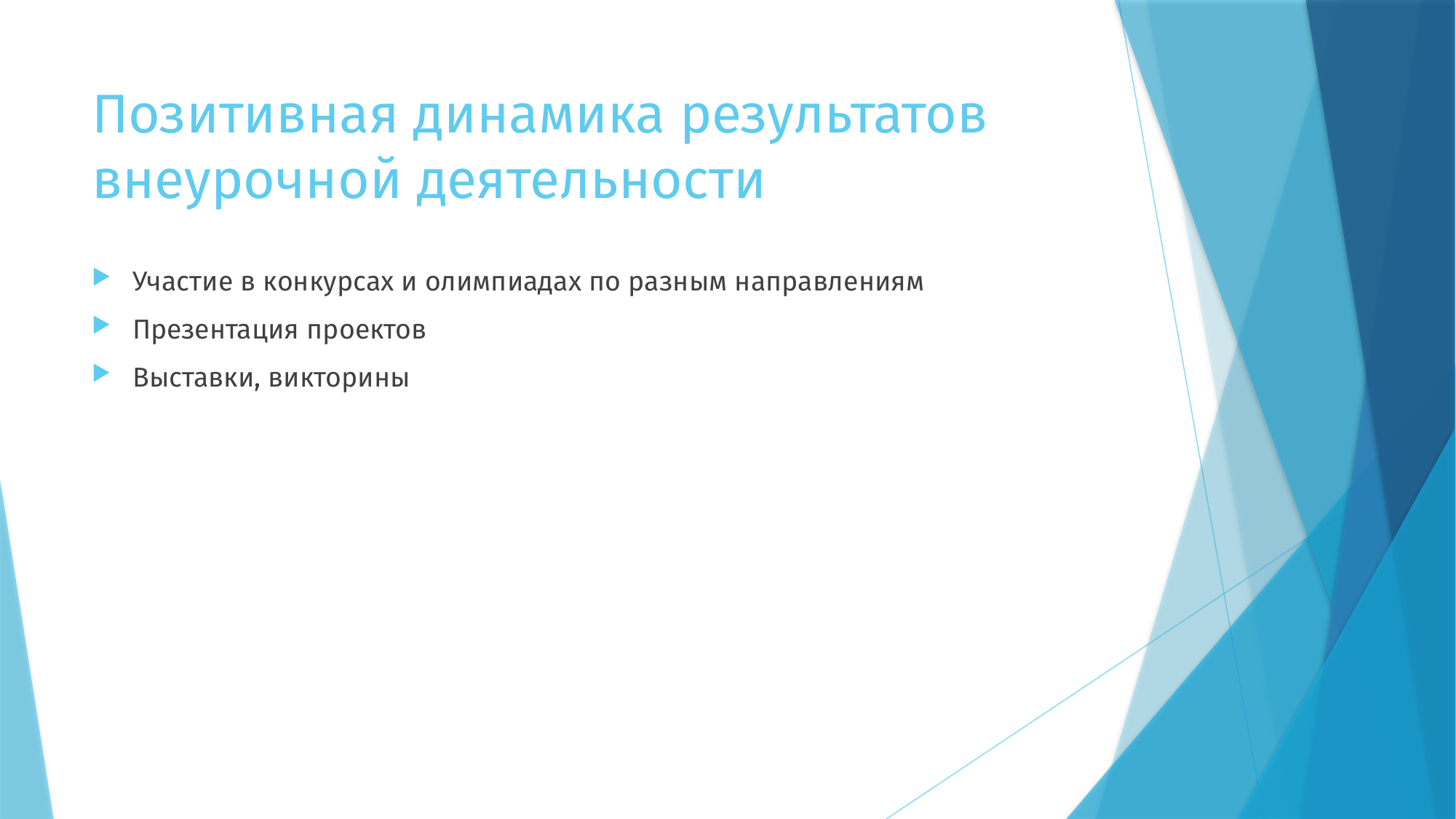

# Позитивная динамика результатов внеурочной деятельности
Участие в конкурсах и олимпиадах по разным направлениям
Презентация проектов
Выставки, викторины